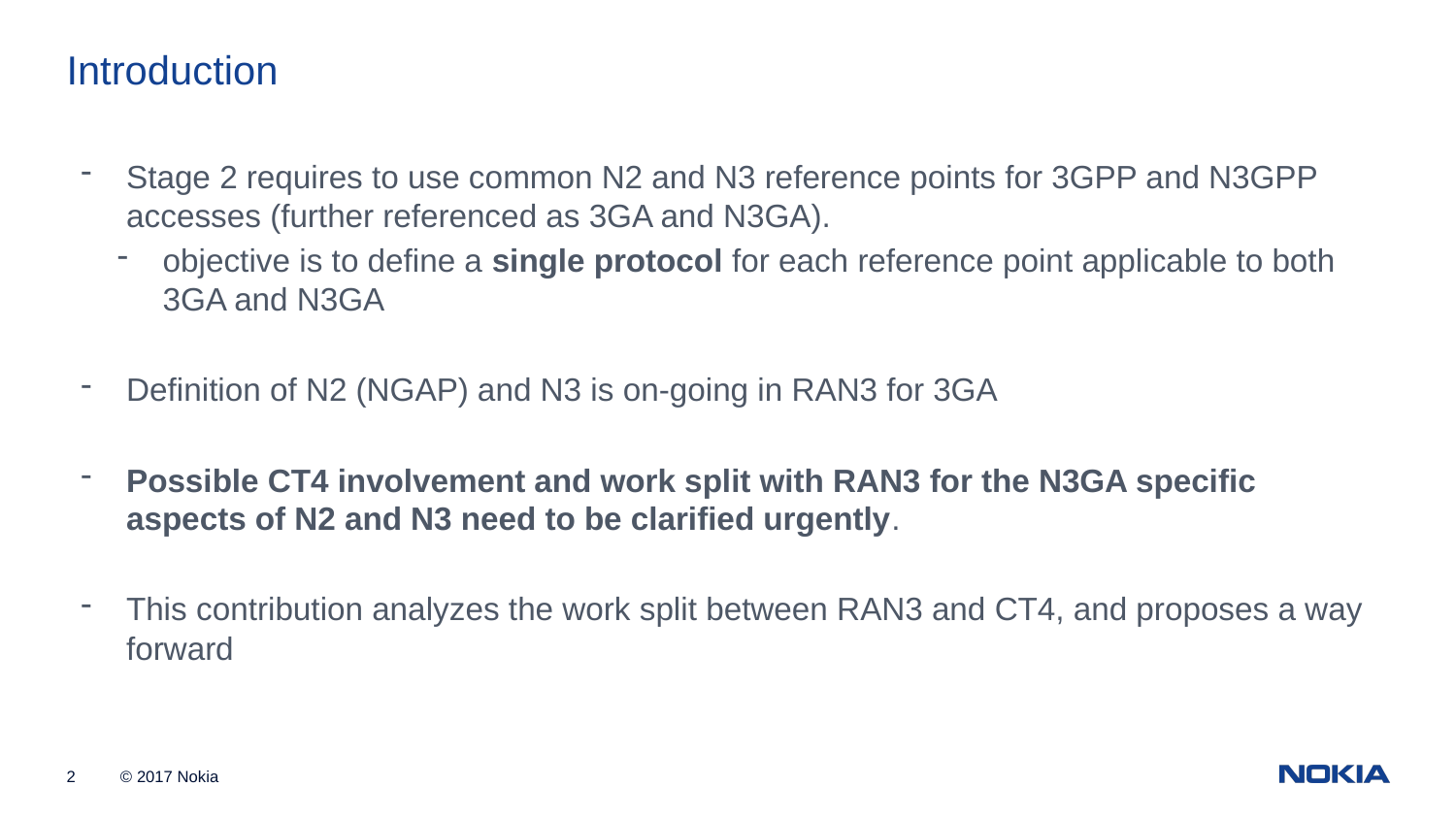

# Introduction
Stage 2 requires to use common N2 and N3 reference points for 3GPP and N3GPP accesses (further referenced as 3GA and N3GA).
objective is to define a single protocol for each reference point applicable to both 3GA and N3GA

Definition of N2 (NGAP) and N3 is on-going in RAN3 for 3GA

Possible CT4 involvement and work split with RAN3 for the N3GA specific aspects of N2 and N3 need to be clarified urgently.

This contribution analyzes the work split between RAN3 and CT4, and proposes a way forward